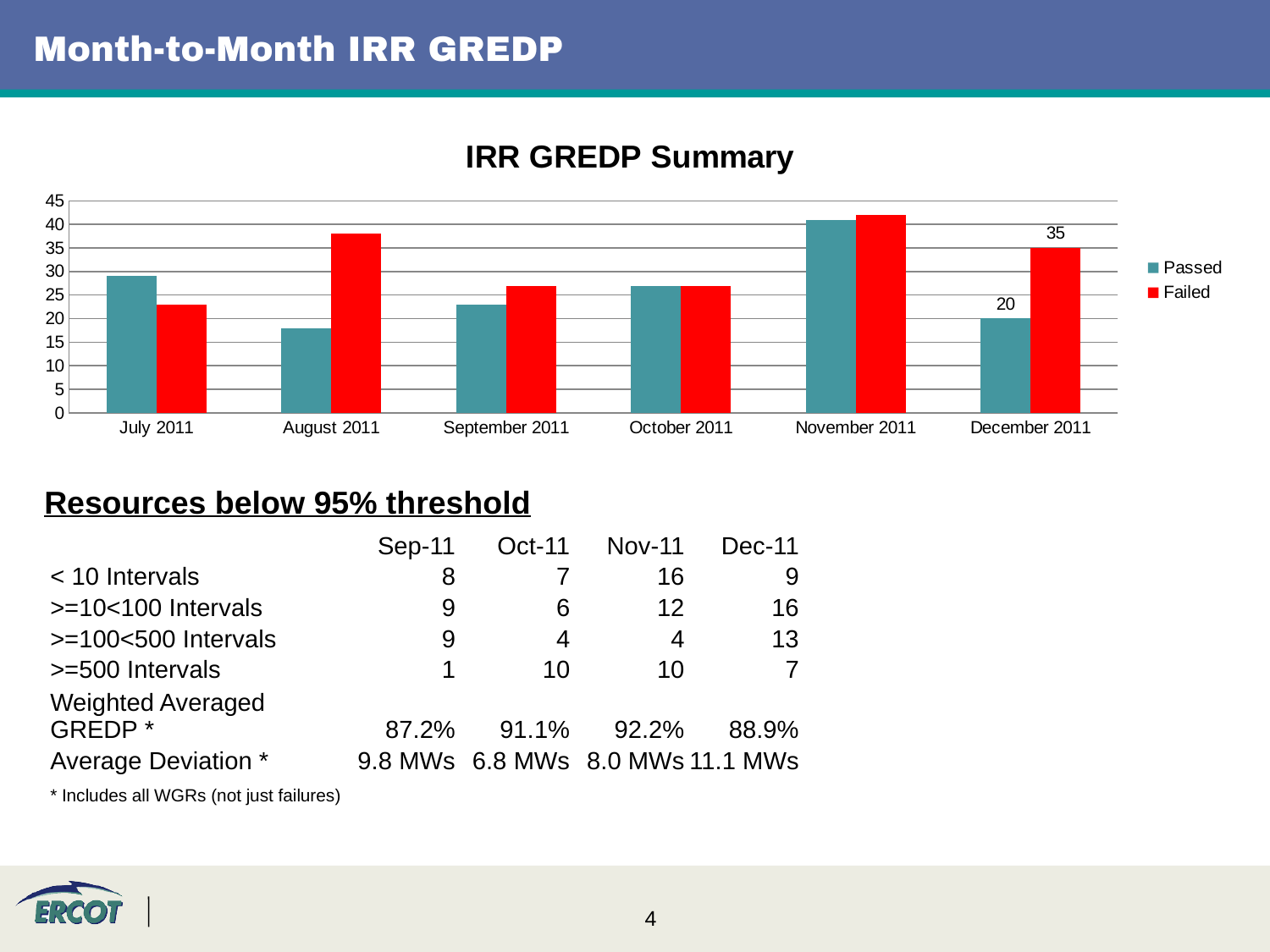

# Month-to-Month IRR GREDP

### Chart: IRR GREDP Summary

| Category | Passed | Failed |
|---|---|---|
| July 2011 | 29.0 | 23.0 |
| August 2011 | 18.0 | 38.0 |
| September 2011 | 23.0 | 27.0 |
| October 2011 | 27.0 | 27.0 |
| November 2011 | 41.0 | 42.0 |
| December 2011 | 20.0 | 35.0 |
Resources below 95% threshold
|  | Sep-11 | Oct-11 | Nov-11 | Dec-11 |
| --- | --- | --- | --- | --- |
| < 10 Intervals | 8 | 7 | 16 | 9 |
| >=10<100 Intervals | 9 | 6 | 12 | 16 |
| >=100<500 Intervals | 9 | 4 | 4 | 13 |
| >=500 Intervals | 1 | 10 | 10 | 7 |
| Weighted Averaged GREDP \* | 87.2% | 91.1% | 92.2% | 88.9% |
| Average Deviation \* | 9.8 MWs | 6.8 MWs | 8.0 MWs | 11.1 MWs |
| \* Includes all WGRs (not just failures) |  |  |  |  |